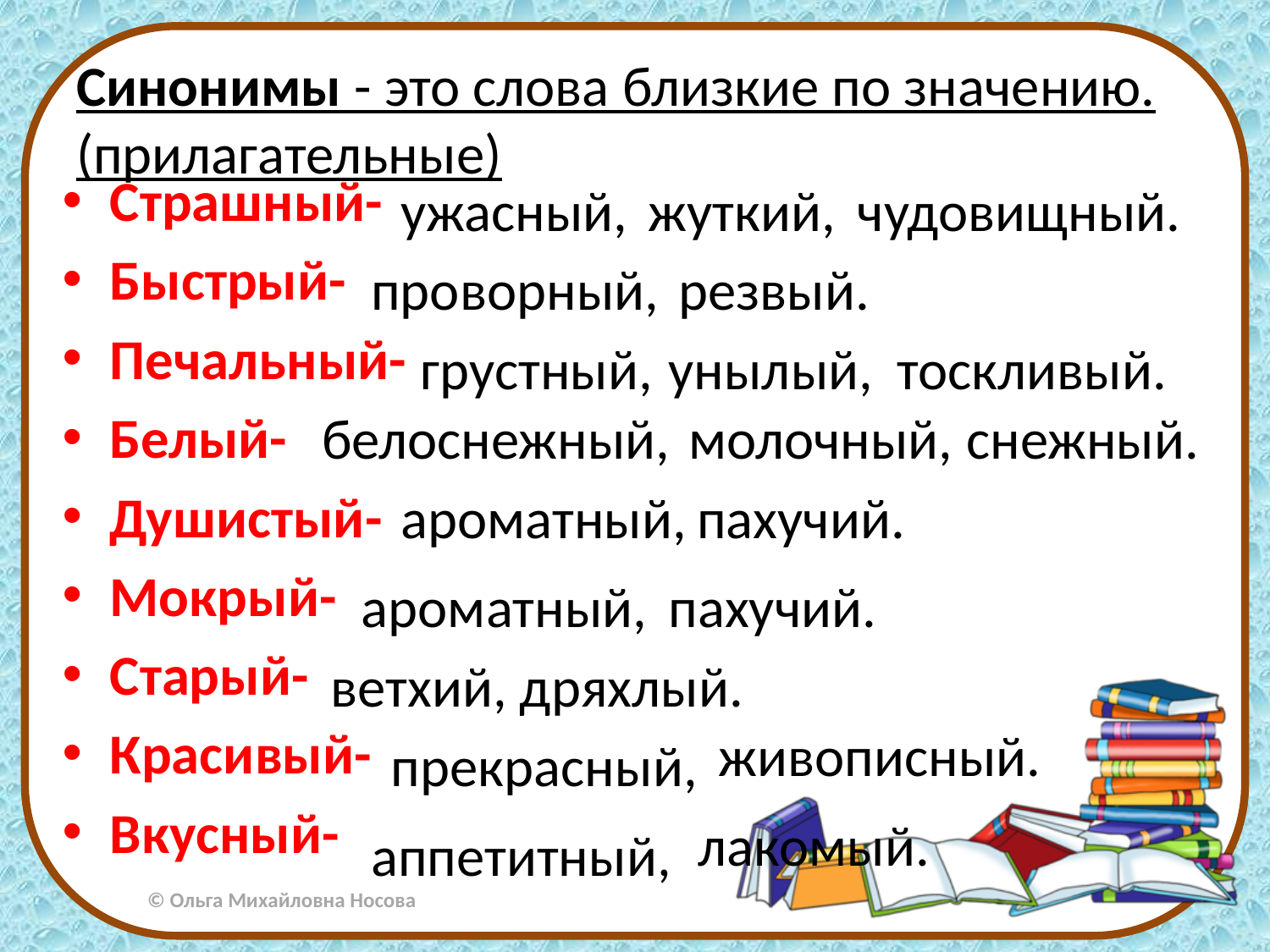

# Синонимы - это слова близкие по значению. (прилагательные)
Страшный-
Быстрый-
Печальный-
Белый-
Душистый-
Мокрый-
Старый-
Красивый-
Вкусный-

ужасный,
жуткий,
чудовищный.
проворный,
резвый.
грустный,
унылый,
тоскливый.
белоснежный,
молочный,
снежный.
ароматный,
пахучий.
ароматный,
пахучий.
ветхий,
дряхлый.
живописный.
прекрасный,
лакомый.
аппетитный,